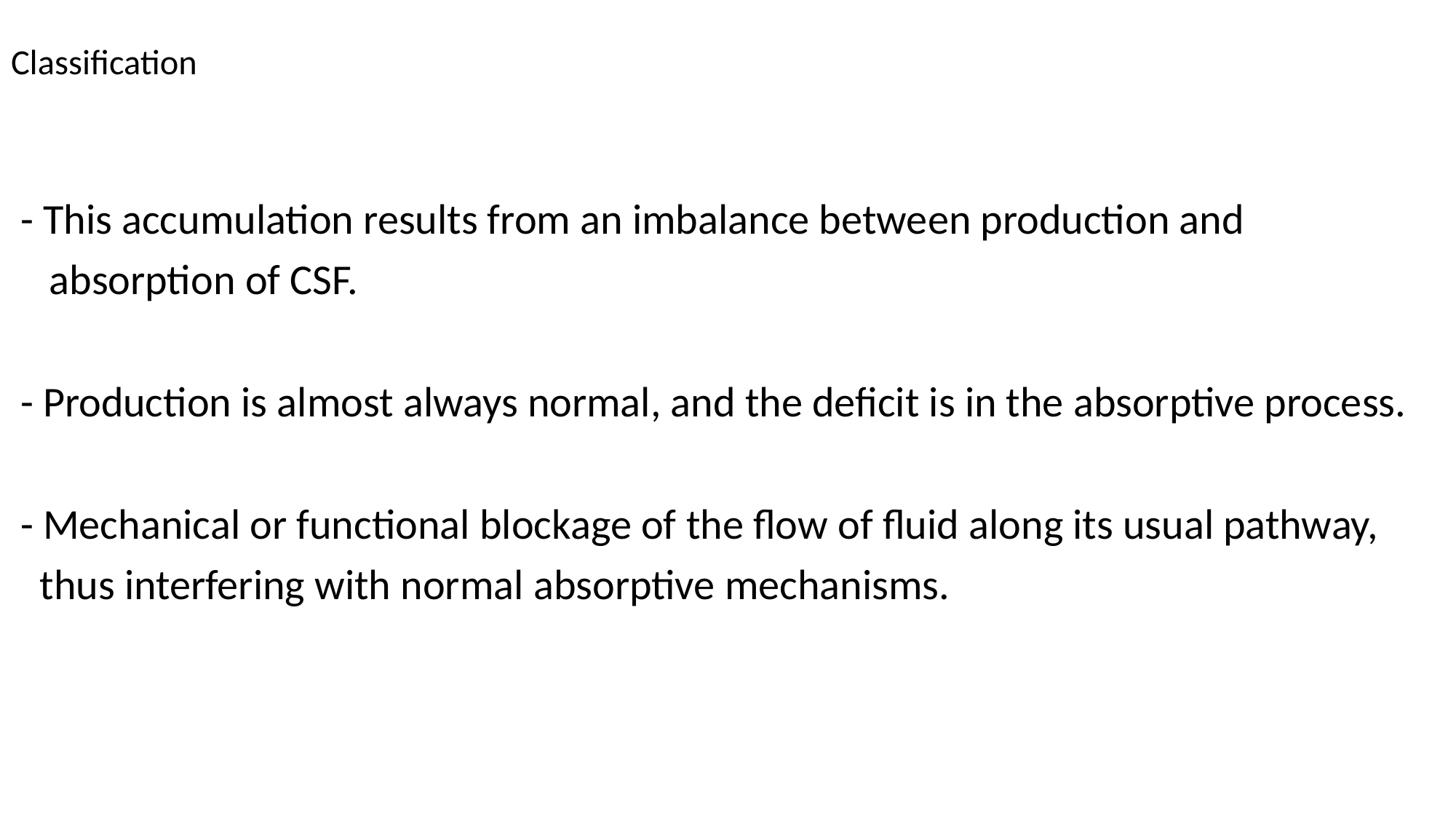

# Classification

 - This accumulation results from an imbalance between production and
    absorption of CSF.

 - Production is almost always normal, and the deficit is in the absorptive process.

 - Mechanical or functional blockage of the flow of fluid along its usual pathway,
   thus interfering with normal absorptive mechanisms.